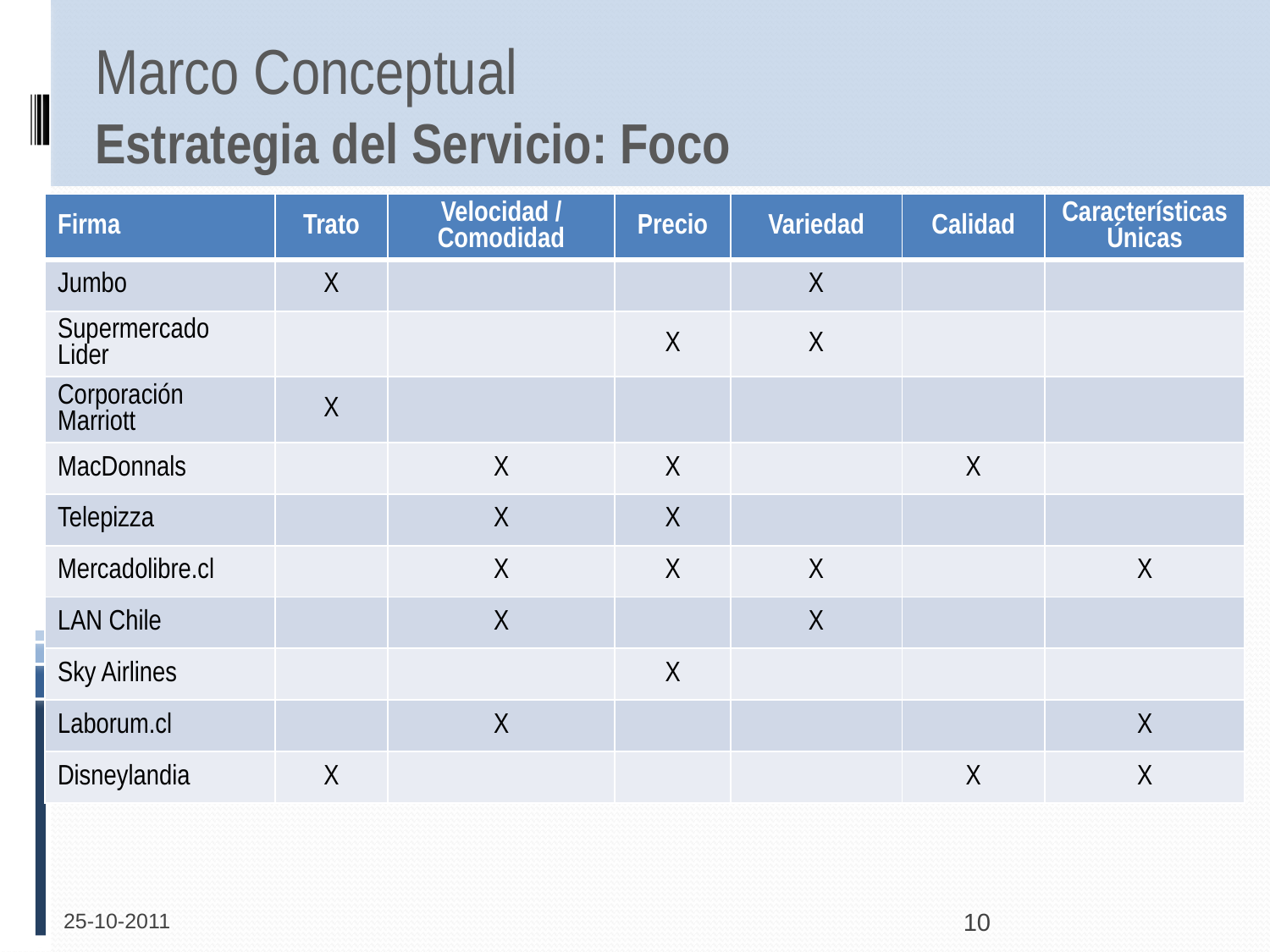

# Marco Conceptual Estrategia del Servicio: Foco
| Firma | Trato | Velocidad / Comodidad | Precio | Variedad | Calidad | Características Únicas |
| --- | --- | --- | --- | --- | --- | --- |
| Jumbo | X |  |  | X |  |  |
| Supermercado Lider |  |  | X | X |  |  |
| Corporación Marriott | X |  |  |  |  |  |
| MacDonnals |  | X | X |  | X |  |
| Telepizza |  | X | X |  |  |  |
| Mercadolibre.cl |  | X | X | X |  | X |
| LAN Chile |  | X |  | X |  |  |
| Sky Airlines |  |  | X |  |  |  |
| Laborum.cl |  | X |  |  |  | X |
| Disneylandia | X |  |  |  | X | X |
25-10-2011
10